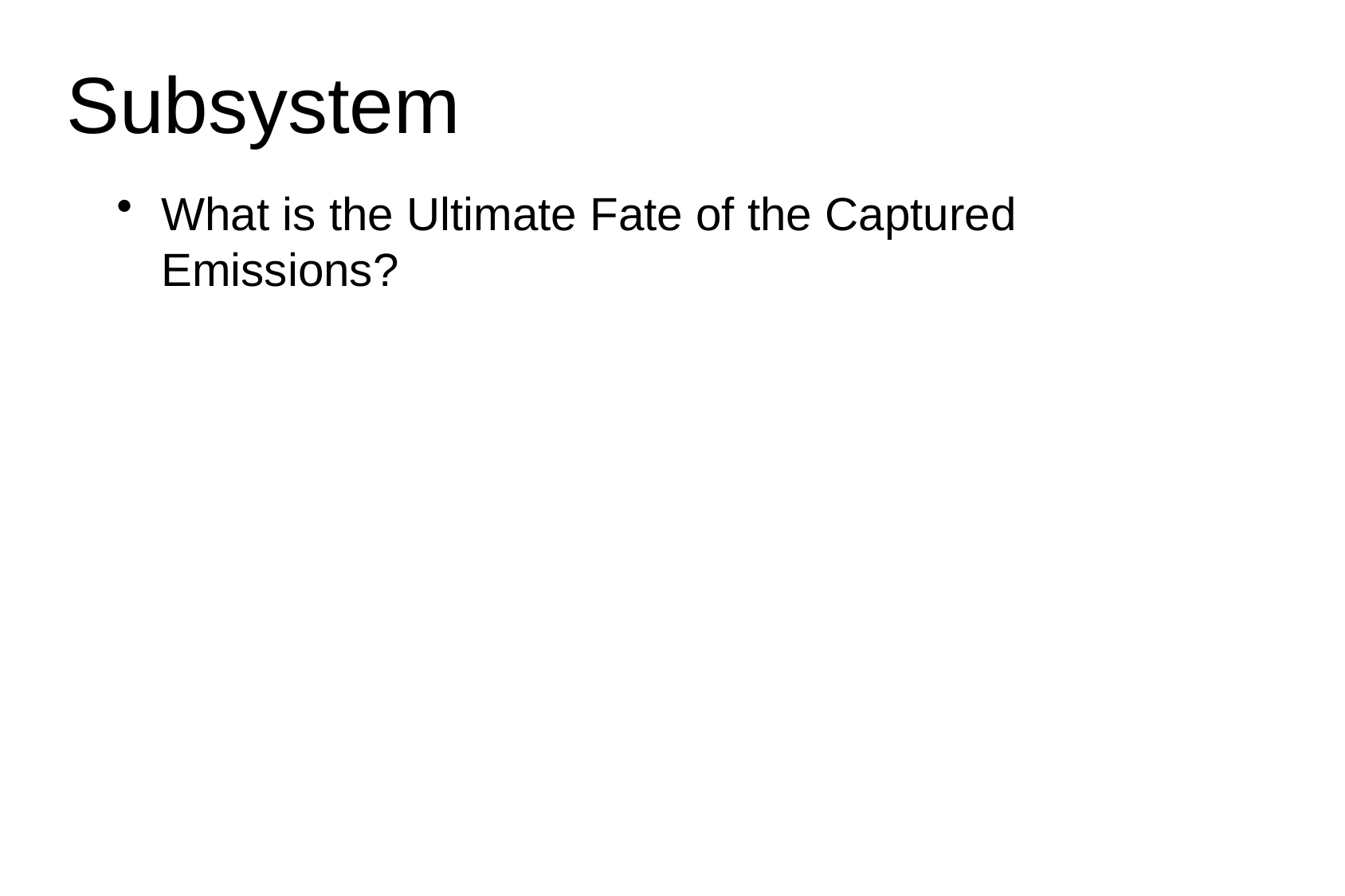

# Subsystem
What is the Ultimate Fate of the Captured Emissions?